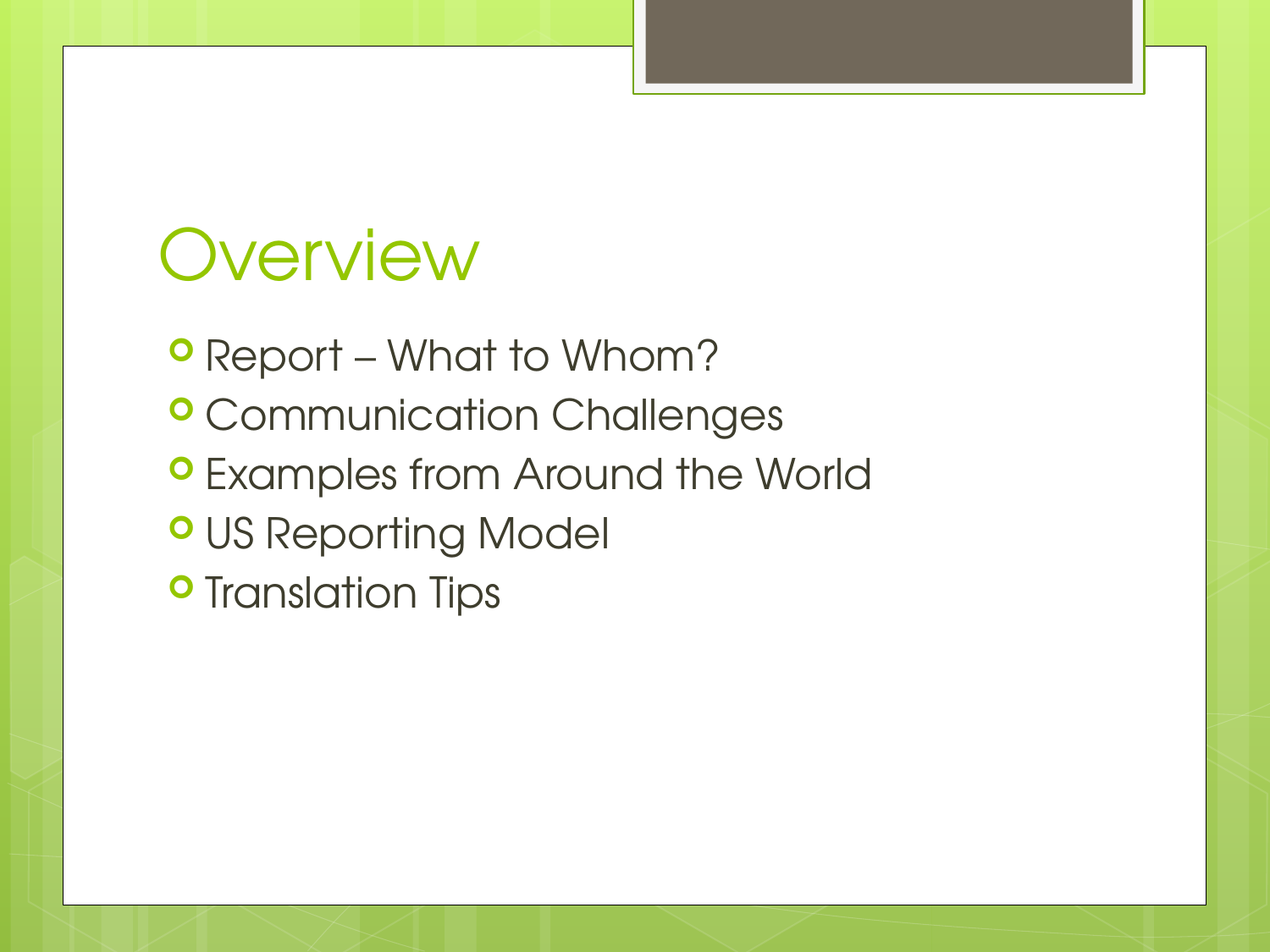

# Overview
Report – What to Whom?
Communication Challenges
Examples from Around the World
US Reporting Model
Translation Tips